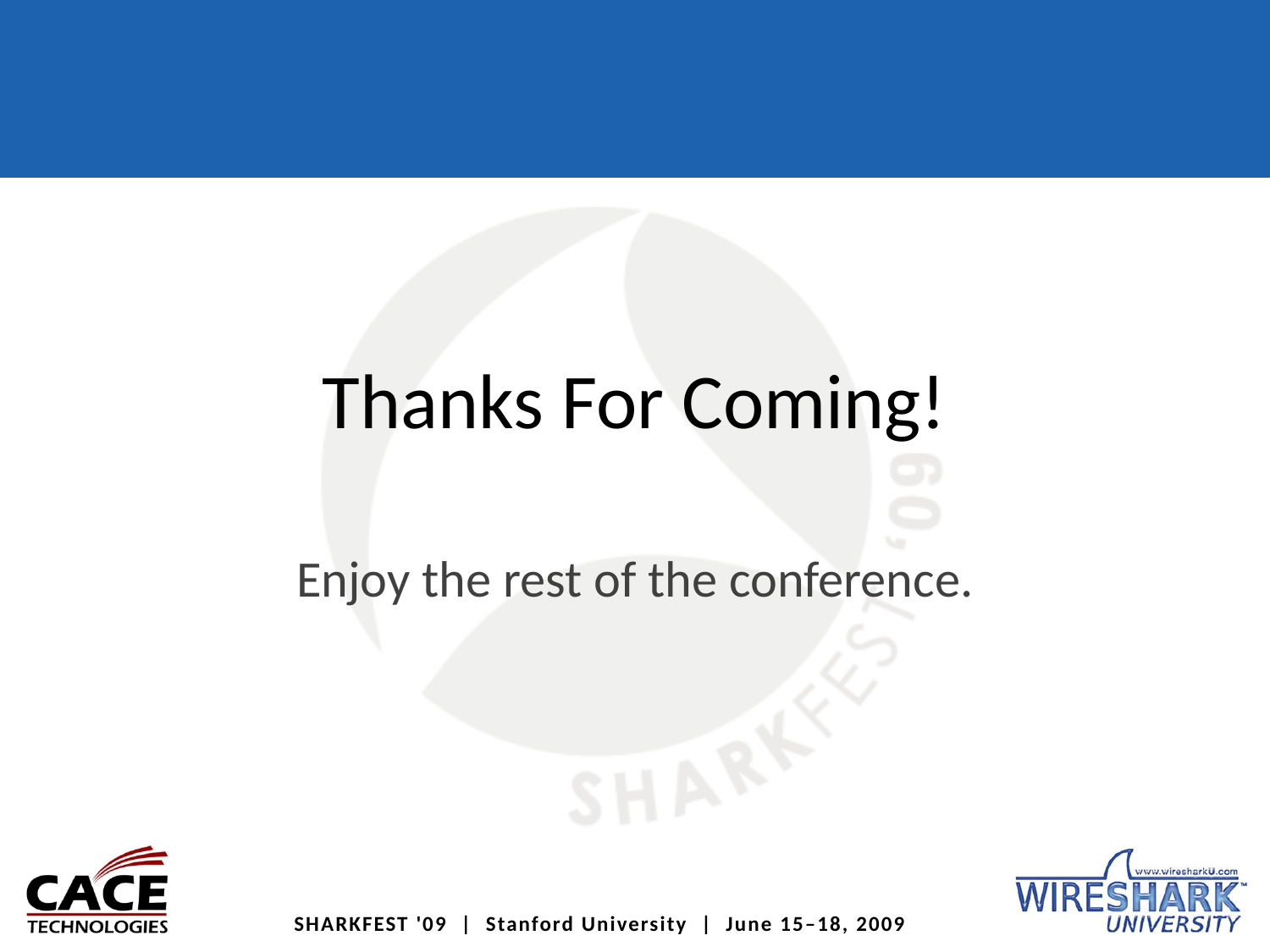

# Thanks For Coming!
Enjoy the rest of the conference.